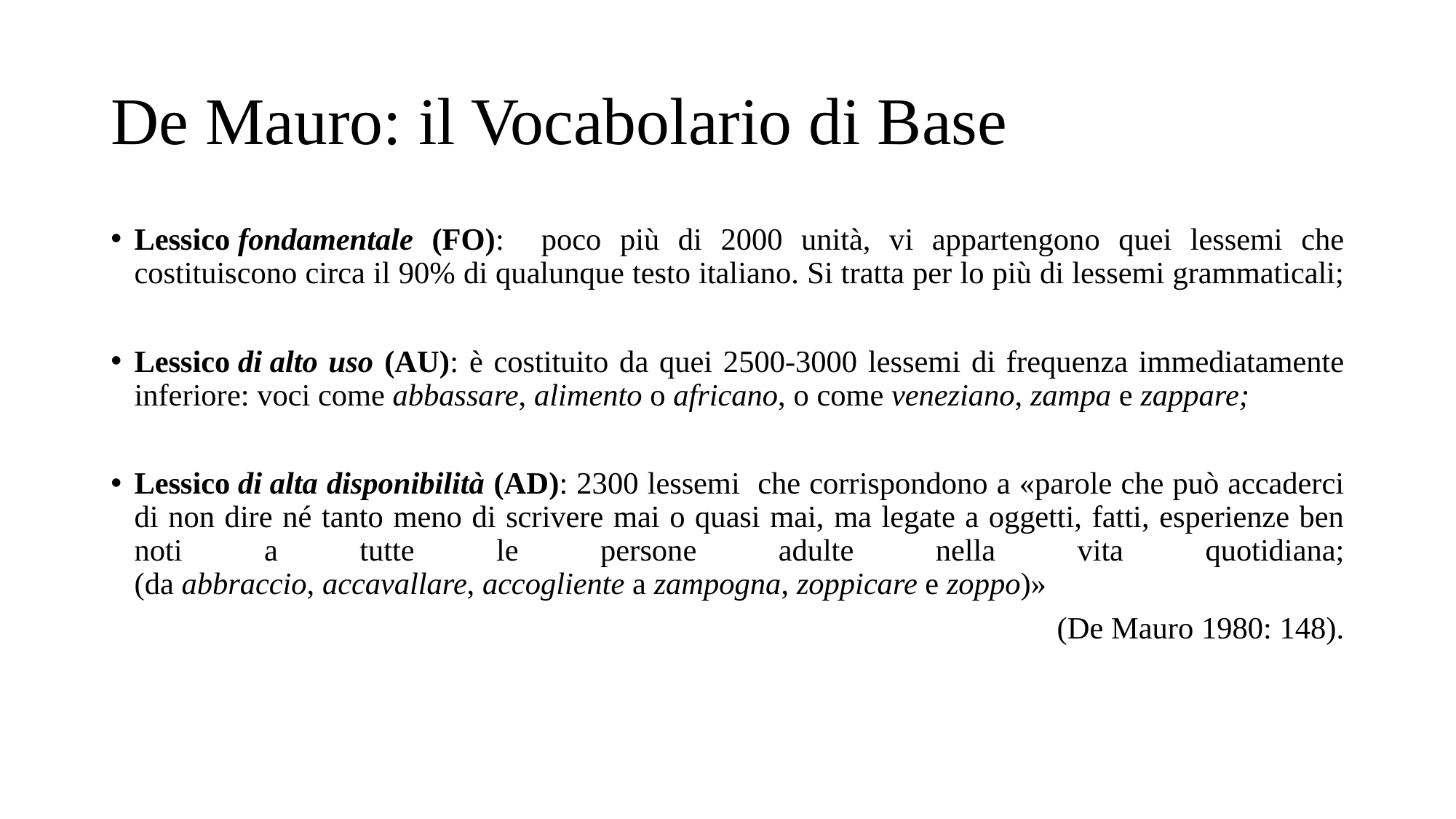

# De Mauro: il Vocabolario di Base
Lessico fondamentale (FO):  poco più di 2000 unità, vi appartengono quei lessemi che costituiscono circa il 90% di qualunque testo italiano. Si tratta per lo più di lessemi grammaticali;

Lessico di alto uso (AU): è costituito da quei 2500-3000 lessemi di frequenza immediatamente inferiore: voci come abbassare, alimento o africano, o come veneziano, zampa e zappare;

Lessico di alta disponibilità (AD): 2300 lessemi  che corrispondono a «parole che può accaderci di non dire né tanto meno di scrivere mai o quasi mai, ma legate a oggetti, fatti, esperienze ben noti a tutte le persone adulte nella vita quotidiana; (da abbraccio, accavallare, accogliente a zampogna, zoppicare e zoppo)»
(De Mauro 1980: 148).